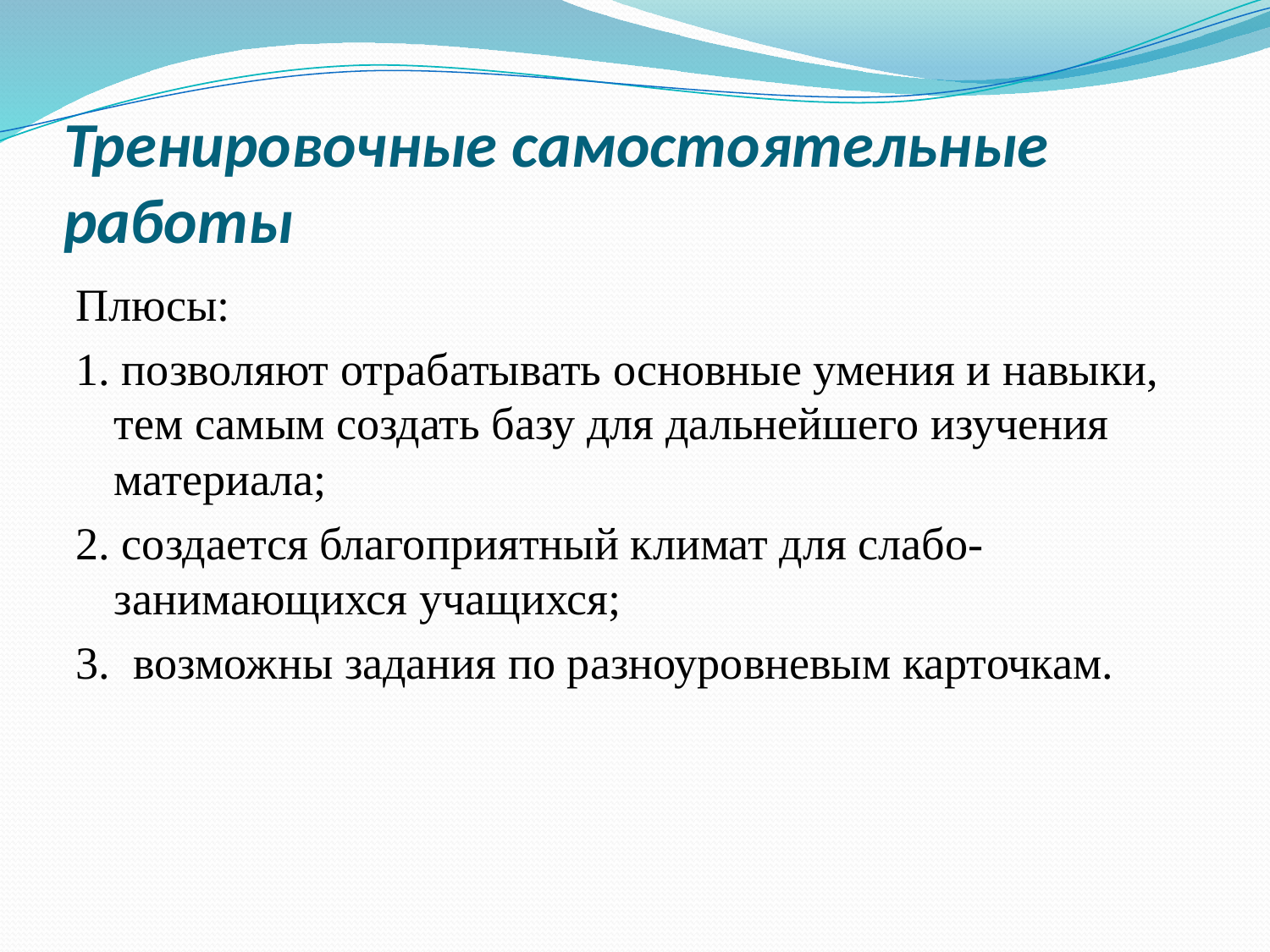

# Тренировочные самостоятельные работы
Плюсы:
1. позволяют отрабатывать основные умения и навыки, тем самым создать базу для дальнейшего изучения материала;
2. создается благоприятный климат для слабо- занимающихся учащихся;
3.  возможны задания по разноуровневым карточкам.